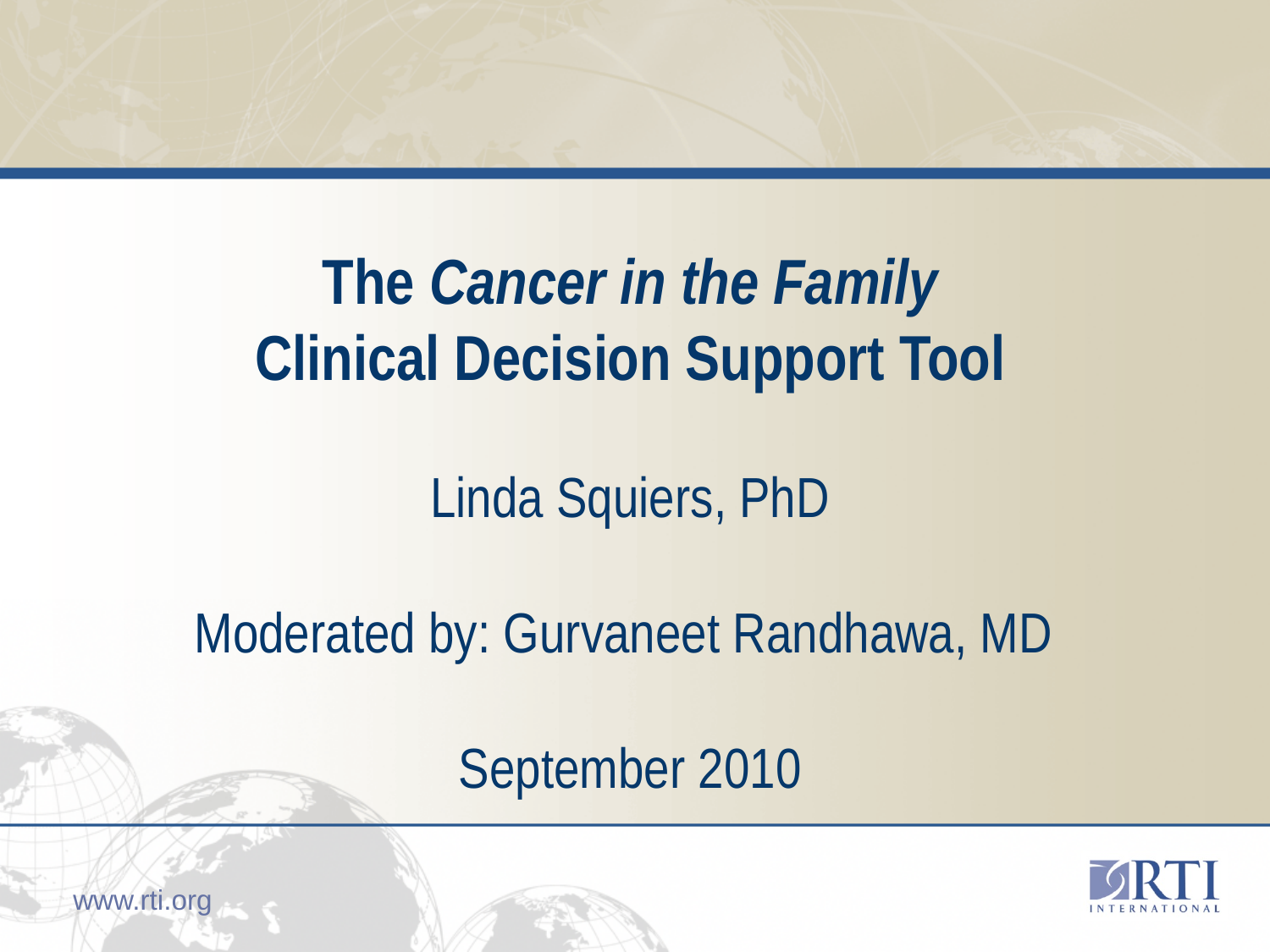

The Cancer in the Family
Clinical Decision Support Tool
Linda Squiers, PhD
Moderated by: Gurvaneet Randhawa, MD
September 2010
www.rti.org